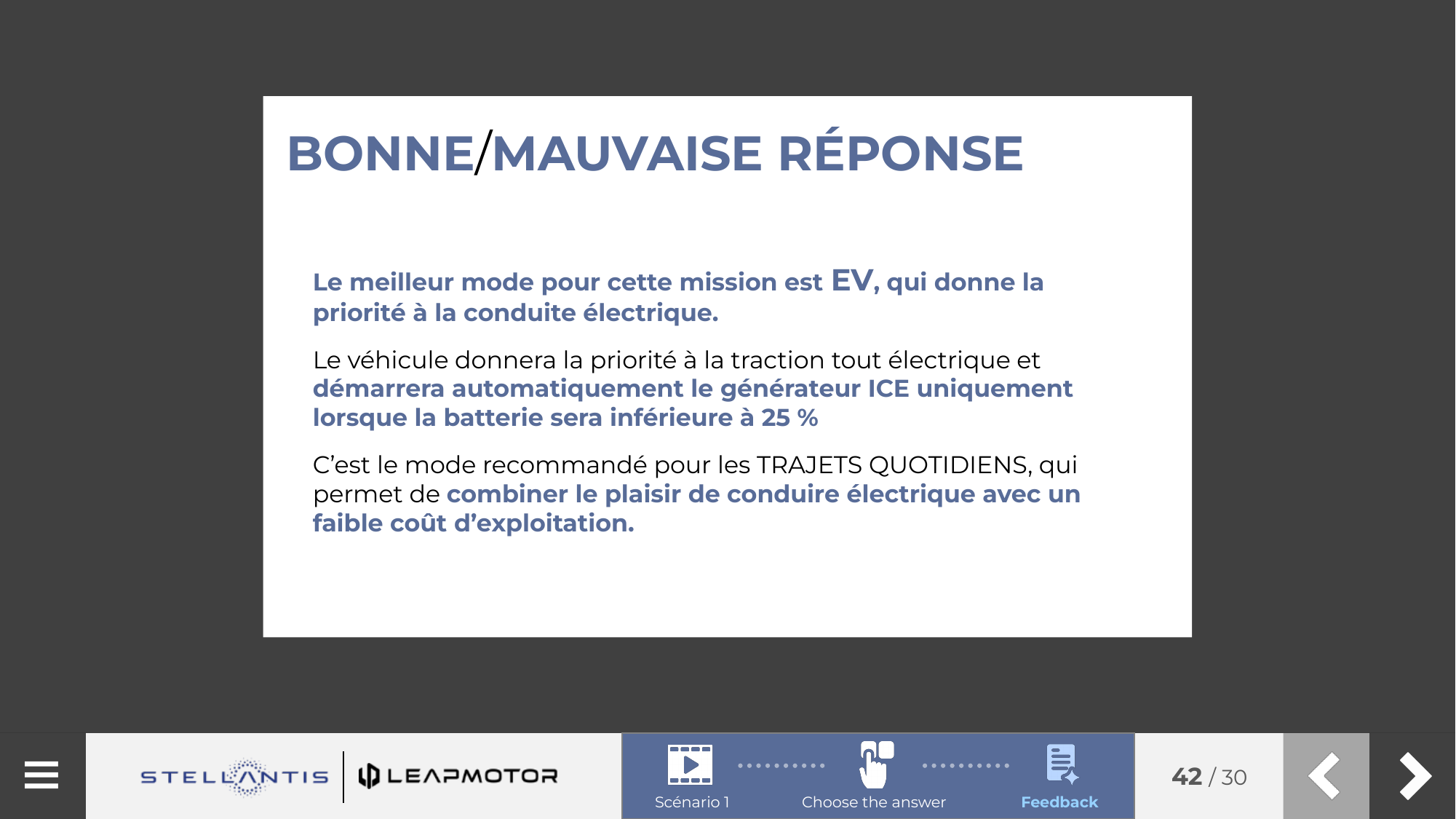

Bonne/mauvaise réponse
Le meilleur mode pour cette mission est EV, qui donne la priorité à la conduite électrique.
Le véhicule donnera la priorité à la traction tout électrique et démarrera automatiquement le générateur ICE uniquement lorsque la batterie sera inférieure à 25 %
C’est le mode recommandé pour les TRAJETS QUOTIDIENS, qui permet de combiner le plaisir de conduire électrique avec un faible coût d’exploitation.

Scénario 1